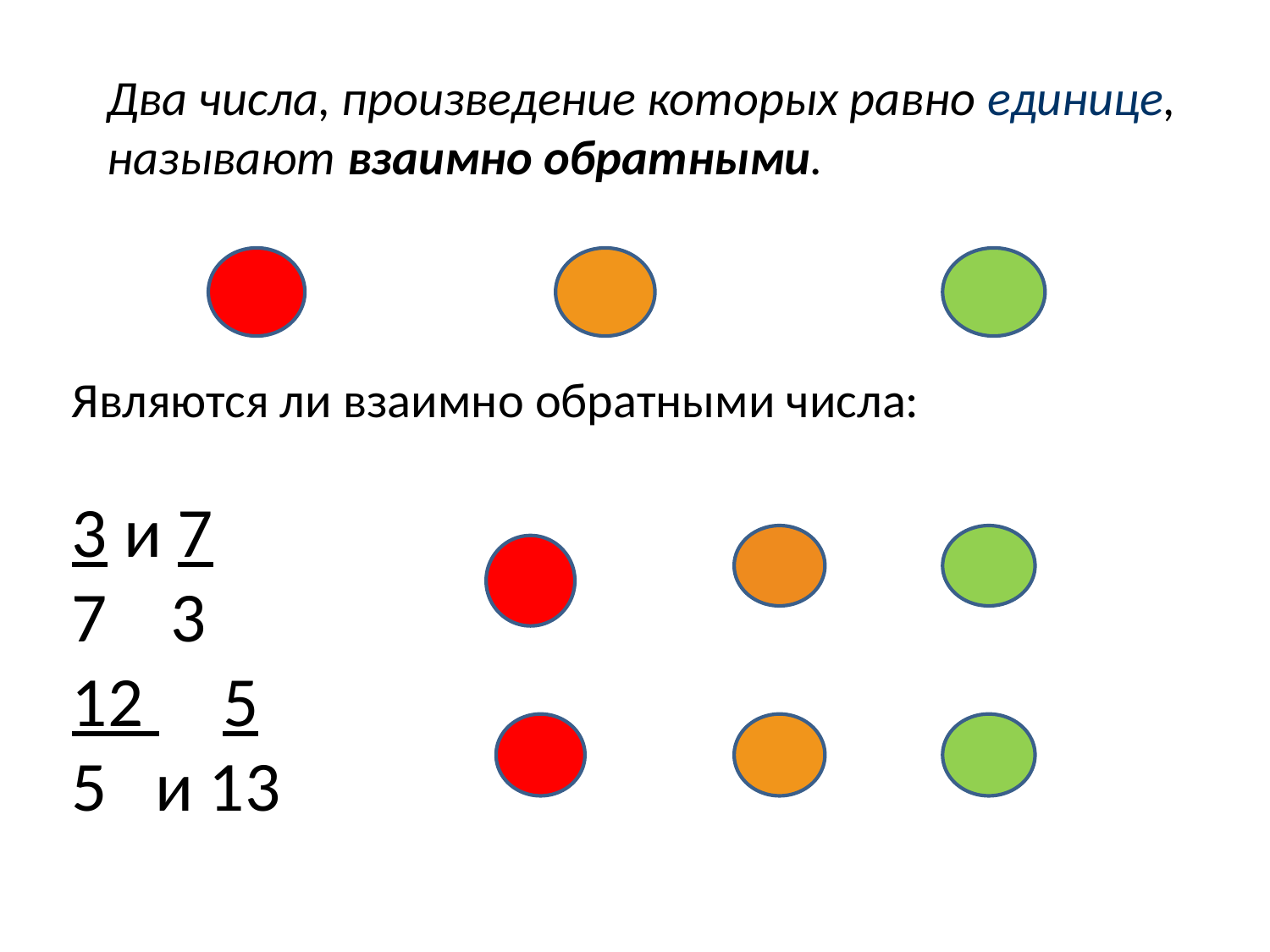

Два числа, произведение которых равно единице,
называют взаимно обратными.

Являются ли взаимно обратными числа:

3 и 7
7    3
12     5
5   и 13